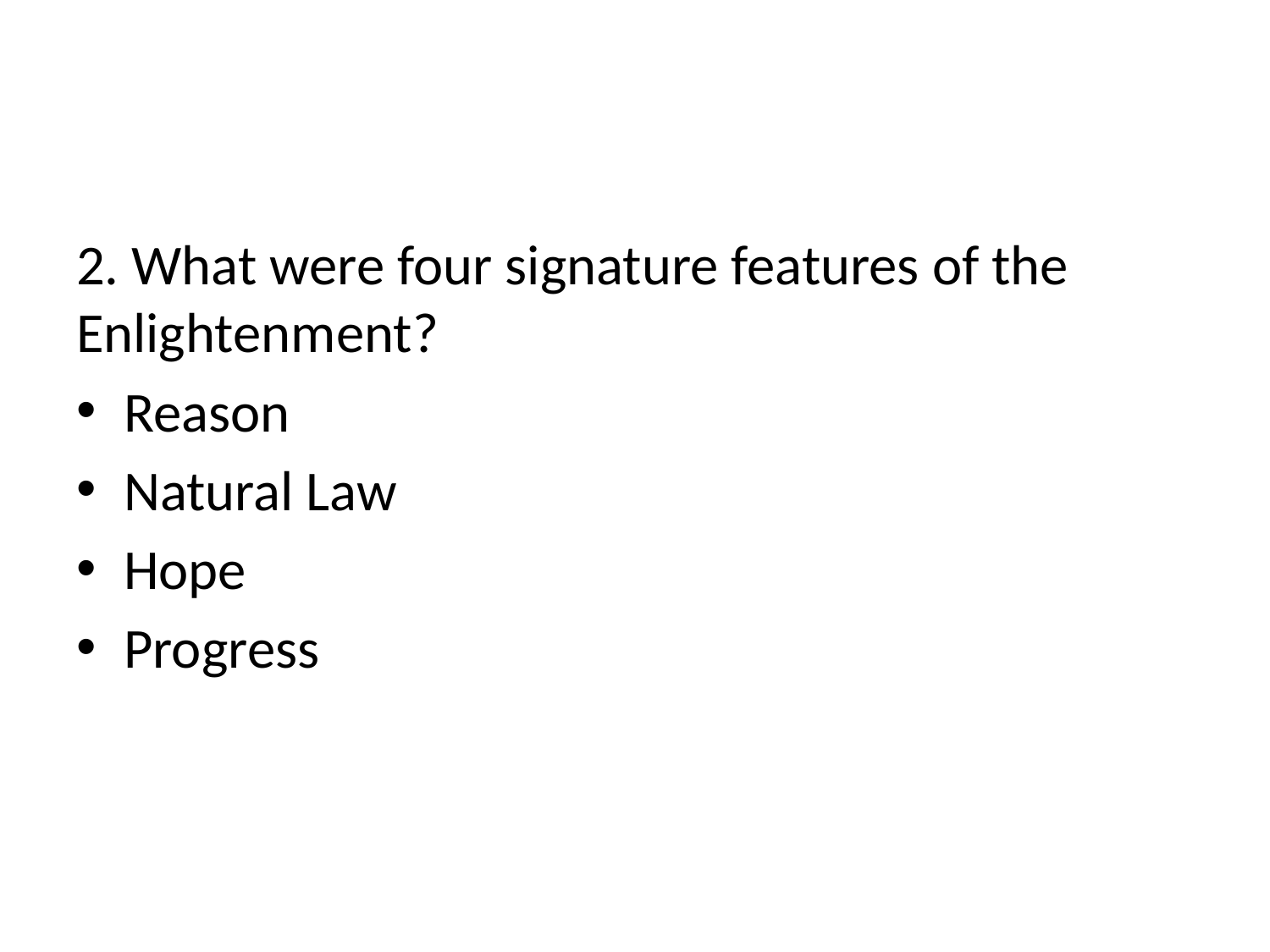

#
2. What were four signature features of the Enlightenment?
Reason
Natural Law
Hope
Progress